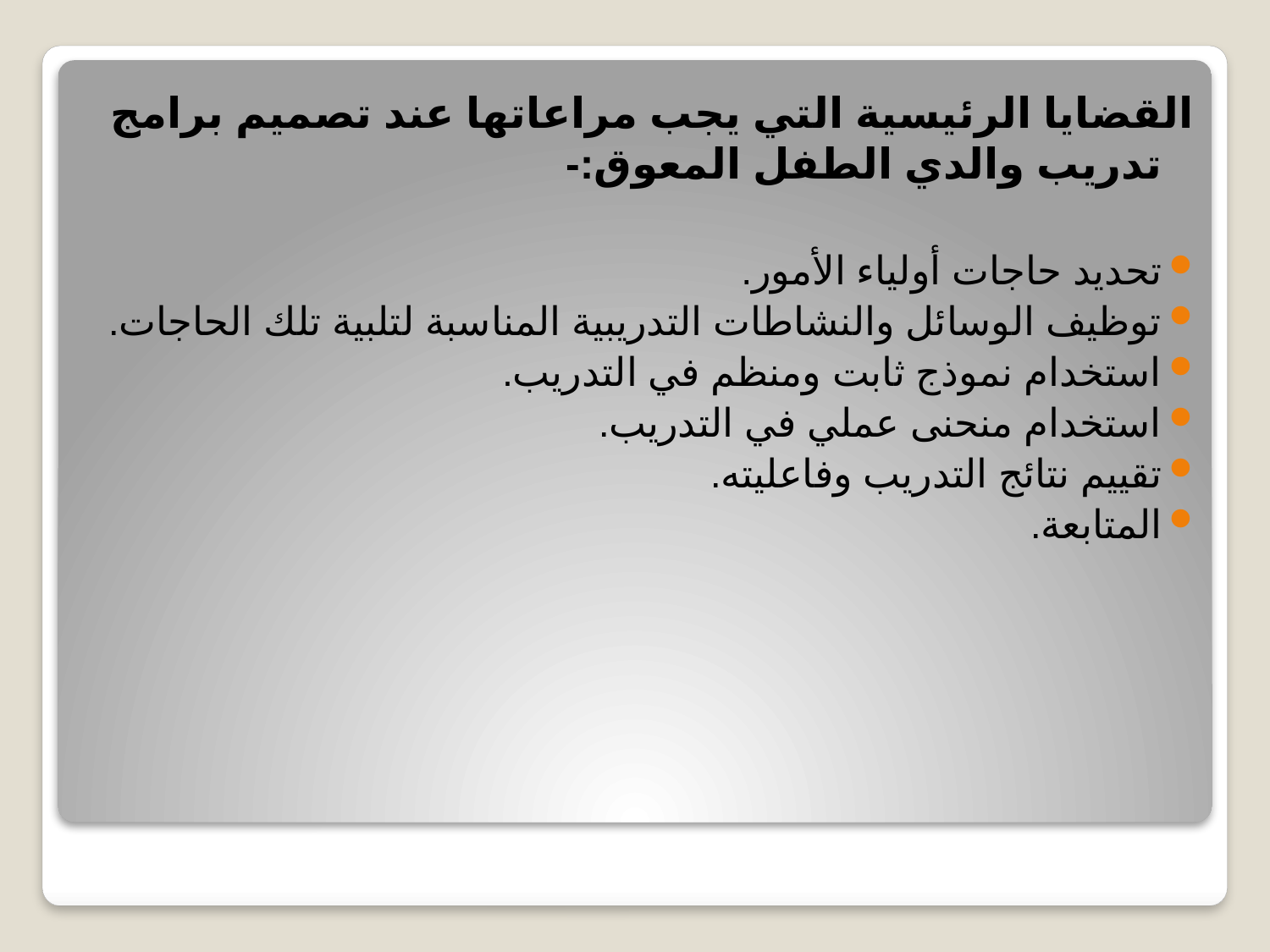

القضايا الرئيسية التي يجب مراعاتها عند تصميم برامج تدريب والدي الطفل المعوق:-

تحديد حاجات أولياء الأمور.
توظيف الوسائل والنشاطات التدريبية المناسبة لتلبية تلك الحاجات.
استخدام نموذج ثابت ومنظم في التدريب.
استخدام منحنى عملي في التدريب.
تقييم نتائج التدريب وفاعليته.
المتابعة.